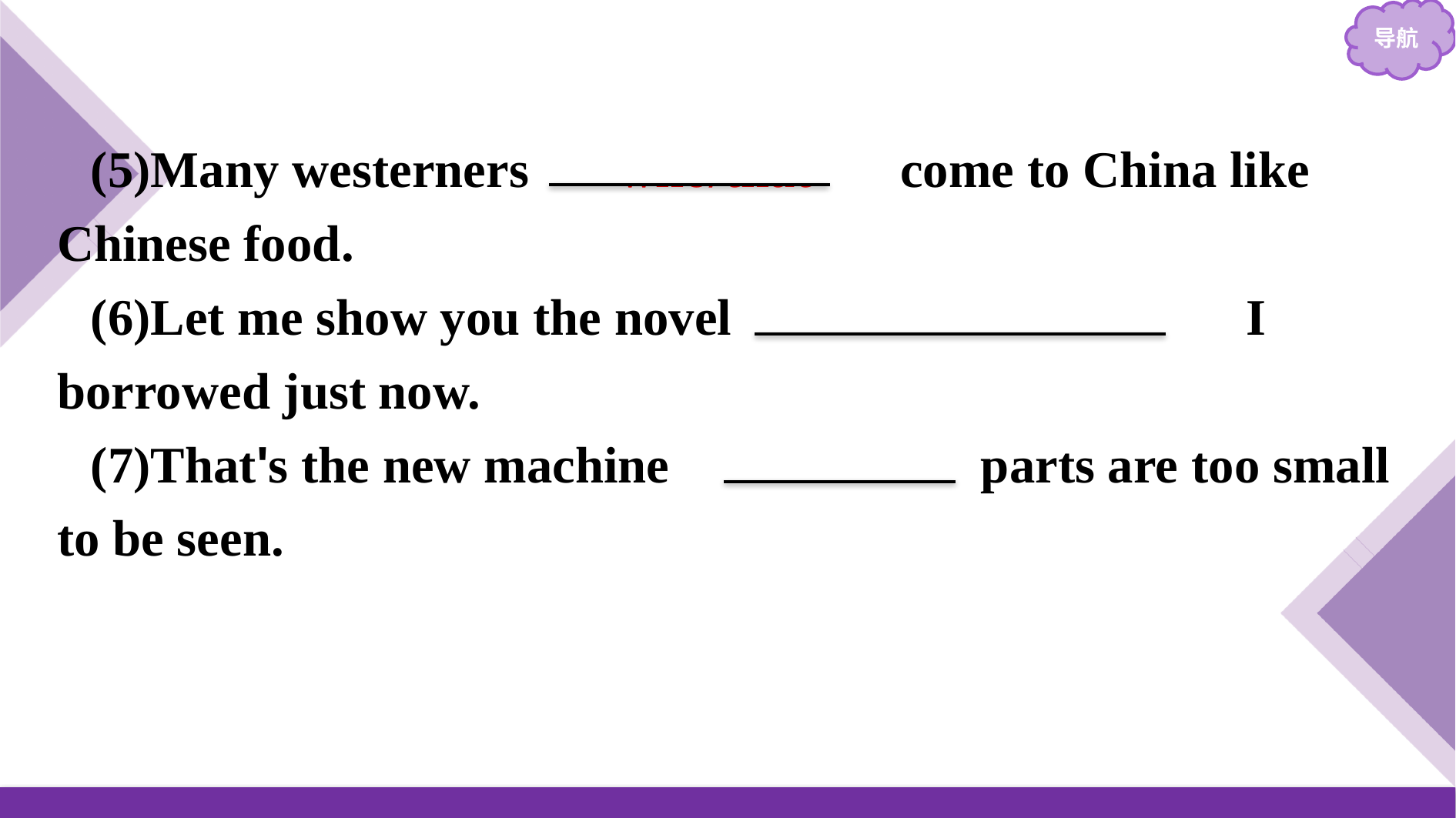

(5)Many westerners 　who/that　 come to China like Chinese food.
(6)Let me show you the novel 　　which/that　　 I borrowed just now.
(7)That's the new machine 　whose　 parts are too small to be seen.